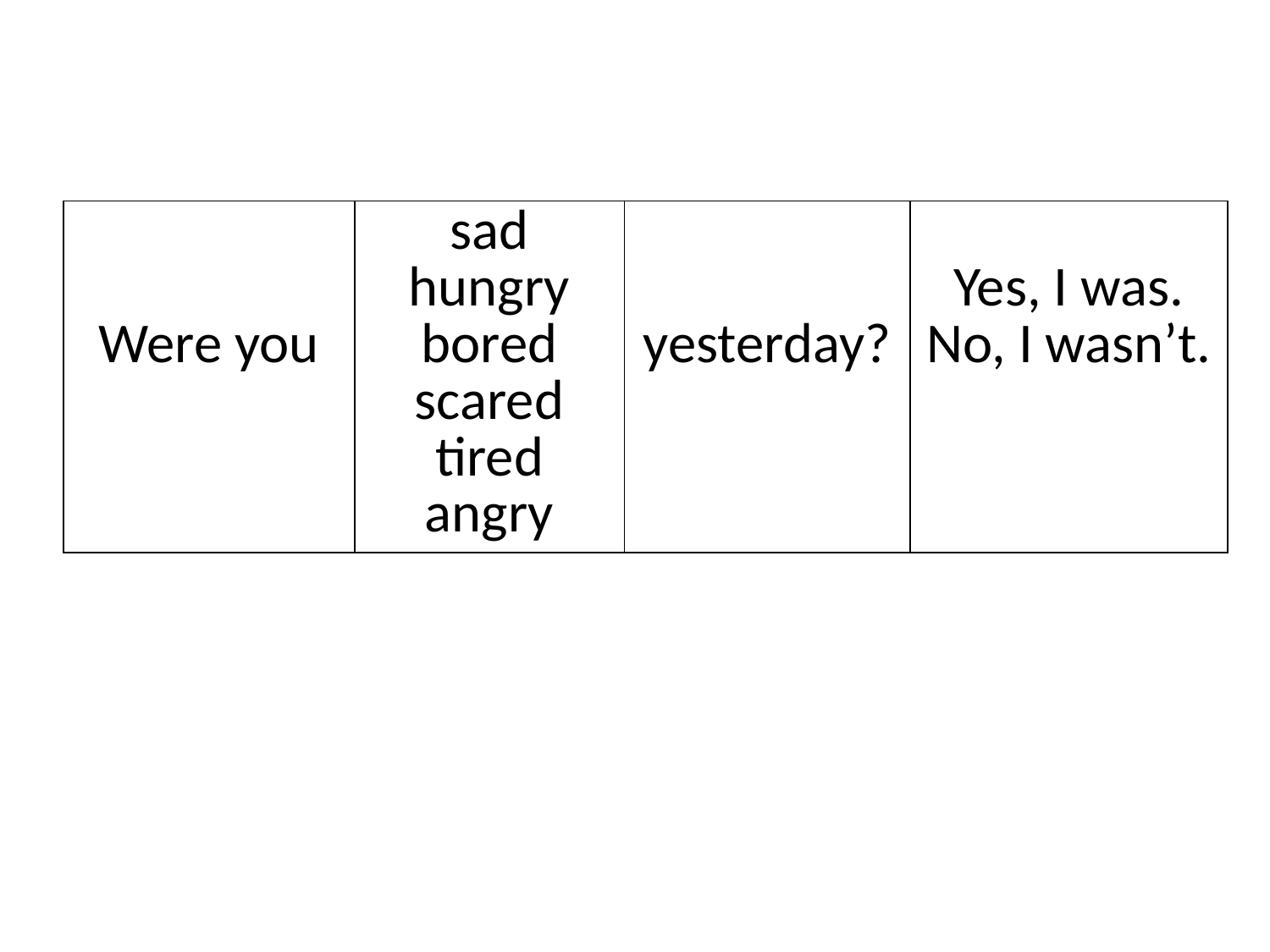

| Were you | sad hungry bored scared tired angry | yesterday? | Yes, I was. No, I wasn’t. |
| --- | --- | --- | --- |